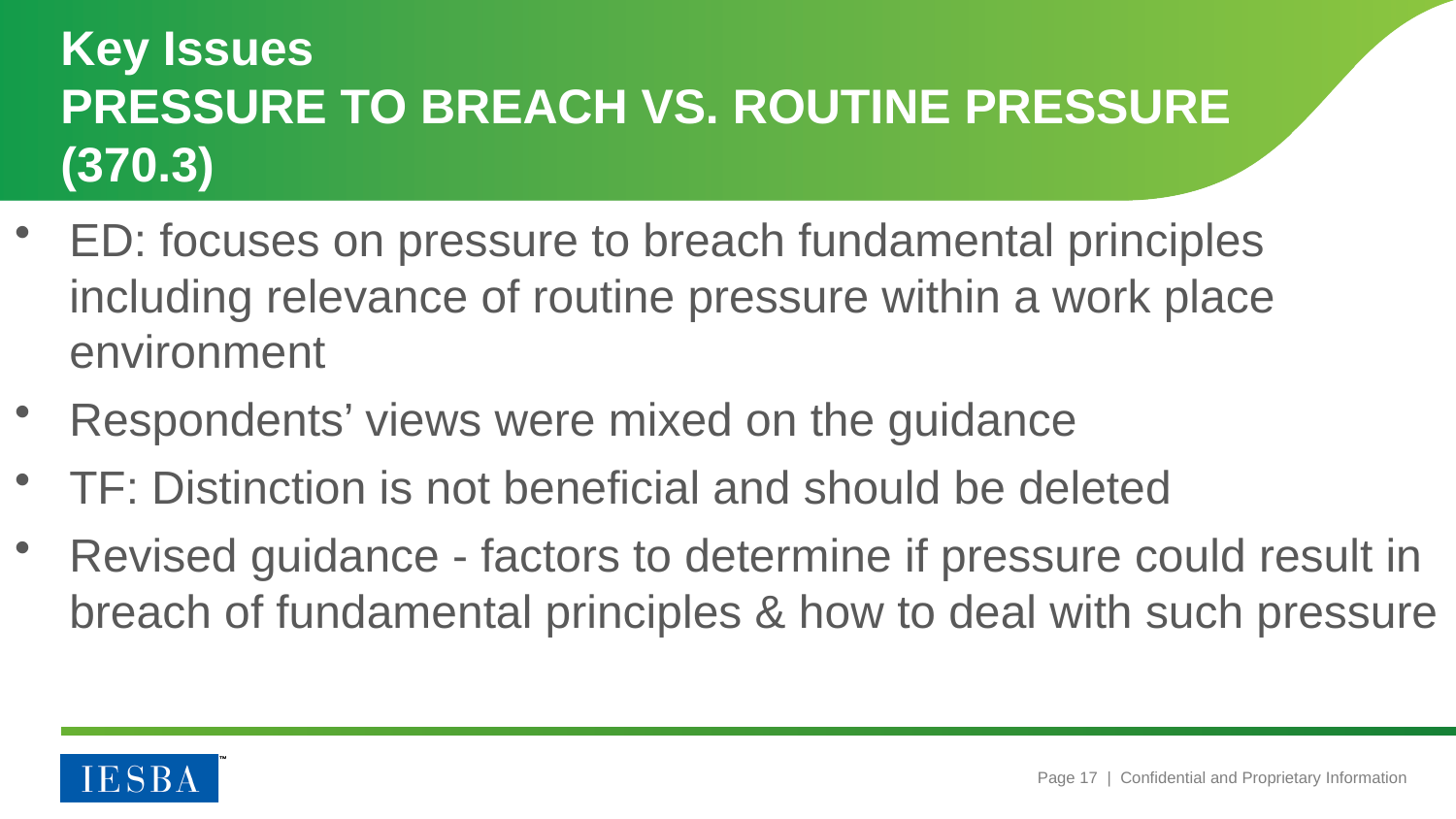

# Key Issues Pressure to Breach vs. Routine Pressure (370.3)
ED: focuses on pressure to breach fundamental principles including relevance of routine pressure within a work place environment
Respondents’ views were mixed on the guidance
TF: Distinction is not beneficial and should be deleted
Revised guidance - factors to determine if pressure could result in breach of fundamental principles & how to deal with such pressure